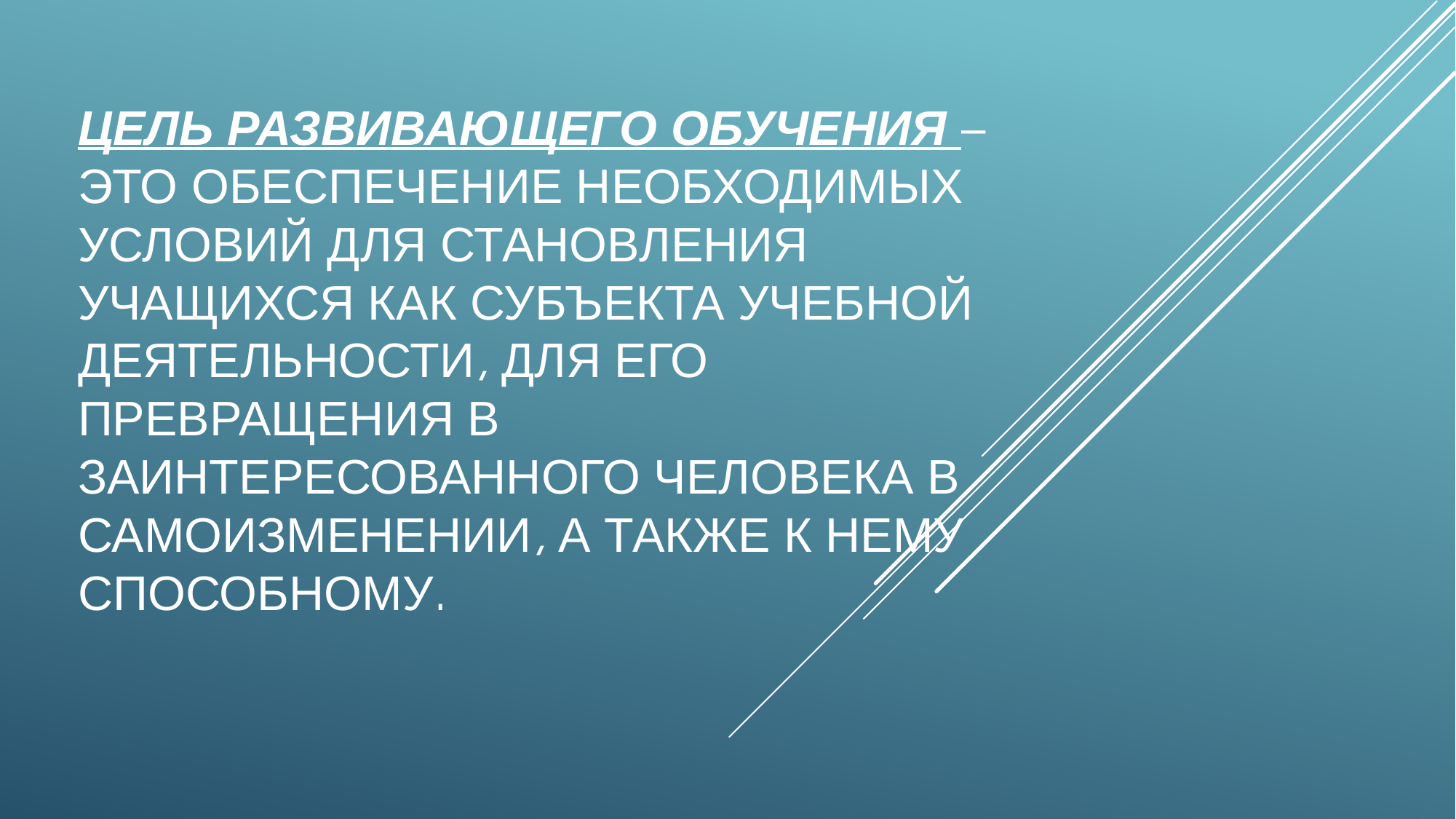

# Цель развивающего обучения – это обеспечение необходимых условий для становления учащихся как субъекта учебной деятельности, для его превращения в заинтересованного человека в самоизменении, а также к нему способному.